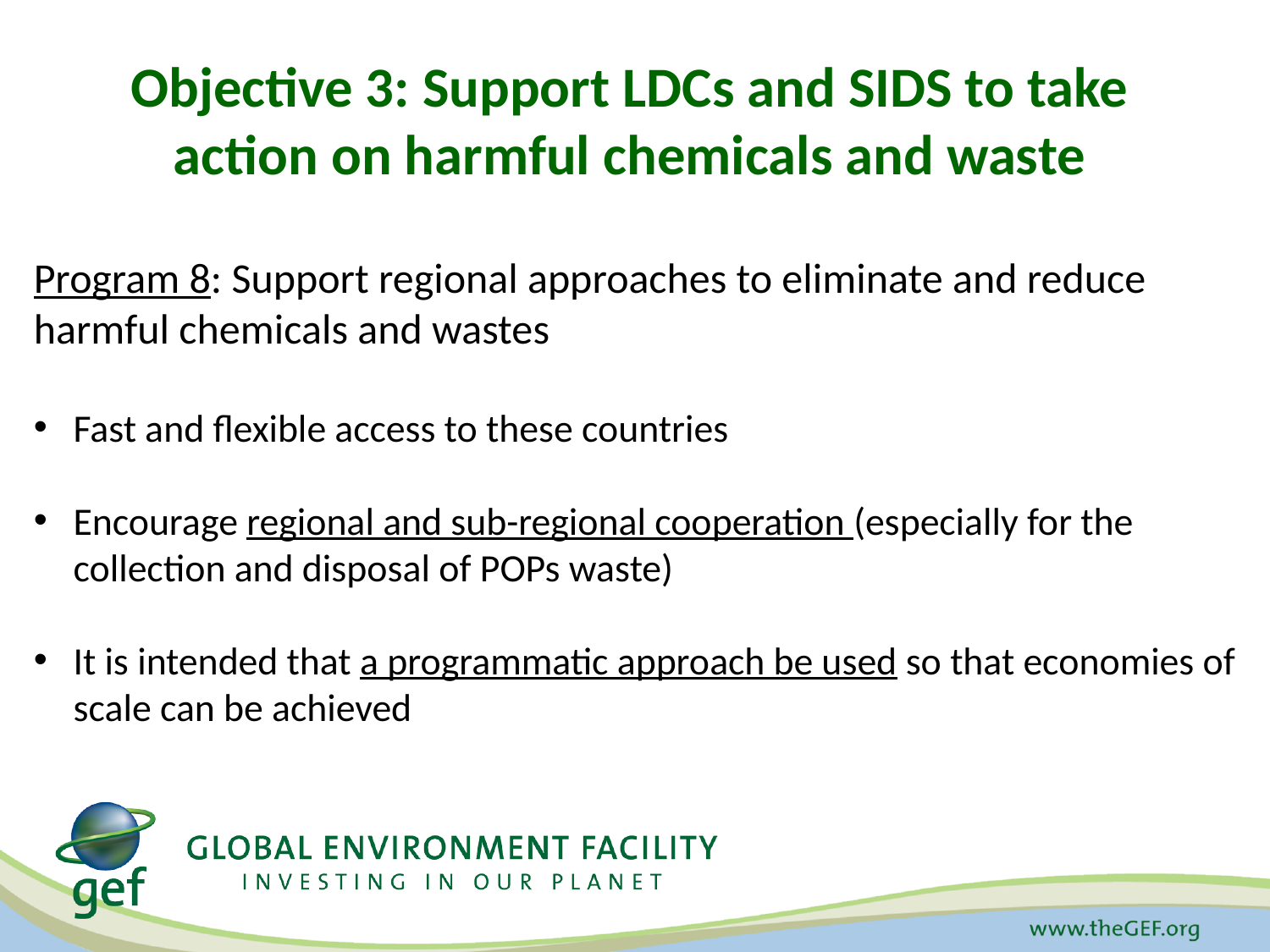

# Objective 3: Support LDCs and SIDS to take action on harmful chemicals and waste

Program 8: Support regional approaches to eliminate and reduce harmful chemicals and wastes
Fast and flexible access to these countries

Encourage regional and sub-regional cooperation (especially for the collection and disposal of POPs waste)

It is intended that a programmatic approach be used so that economies of scale can be achieved